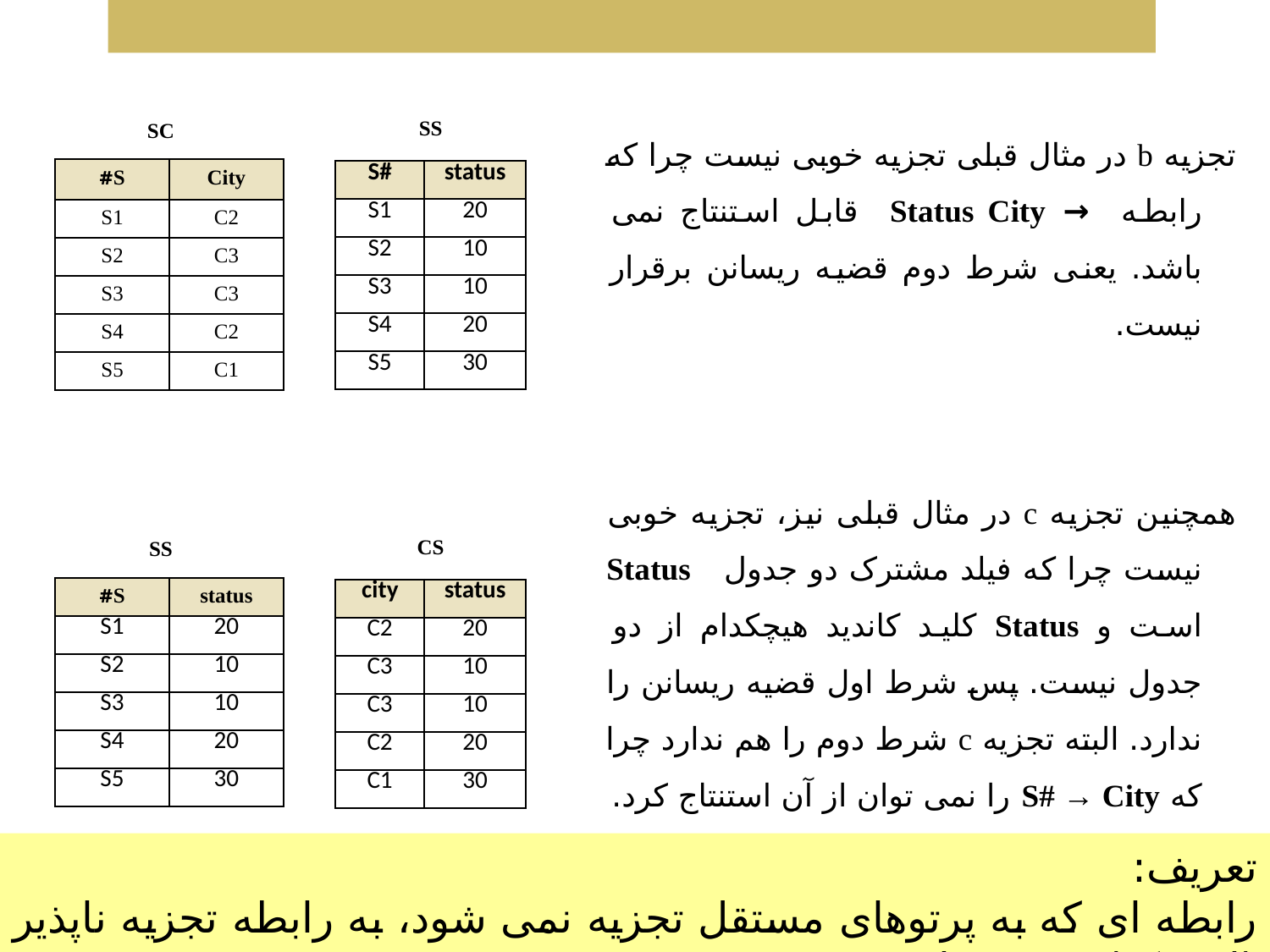

تجزیه b در مثال قبلی تجزیه خوبی نیست چرا که رابطه  → Status City  قابل استنتاج نمی باشد. یعنی شرط دوم قضیه ریسانن برقرار نیست.

همچنین تجزیه c در مثال قبلی نیز، تجزیه خوبی نیست چرا که فیلد مشترک دو جدول   Status است و Status کلید کاندید هیچکدام از دو جدول نیست. پس شرط اول قضیه ریسانن را ندارد. البته تجزیه c شرط دوم را هم ندارد چرا که S# → City را نمی توان از آن استنتاج کرد.
SS
SC
| S# | City |
| --- | --- |
| S1 | C2 |
| S2 | C3 |
| S3 | C3 |
| S4 | C2 |
| S5 | C1 |
| S# | status |
| --- | --- |
| S1 | 20 |
| S2 | 10 |
| S3 | 10 |
| S4 | 20 |
| S5 | 30 |
CS
SS
| S# | status |
| --- | --- |
| S1 | 20 |
| S2 | 10 |
| S3 | 10 |
| S4 | 20 |
| S5 | 30 |
| city | status |
| --- | --- |
| C2 | 20 |
| C3 | 10 |
| C3 | 10 |
| C2 | 20 |
| C1 | 30 |
تعریف:
رابطه ای که به پرتوهای مستقل تجزیه نمی شود، به رابطه تجزیه ناپذیر (اتومیک) موسوم است.